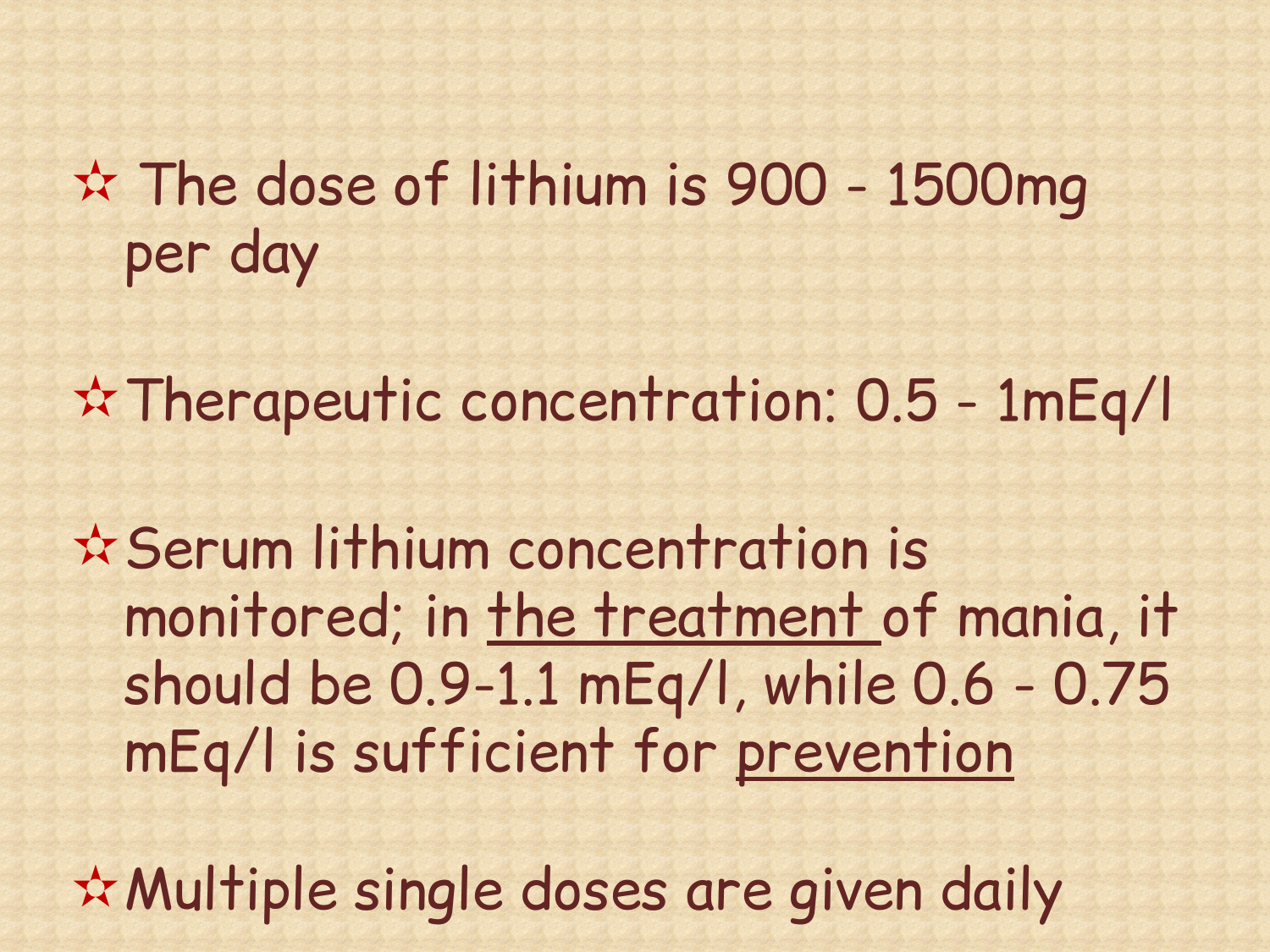

The dose of lithium is 900 - 1500mg per day

Therapeutic concentration: 0.5 - 1mEq/l

Serum lithium concentration is monitored; in the treatment of mania, it should be 0.9-1.1 mEq/l, while 0.6 - 0.75 mEq/l is sufficient for prevention

Multiple single doses are given daily